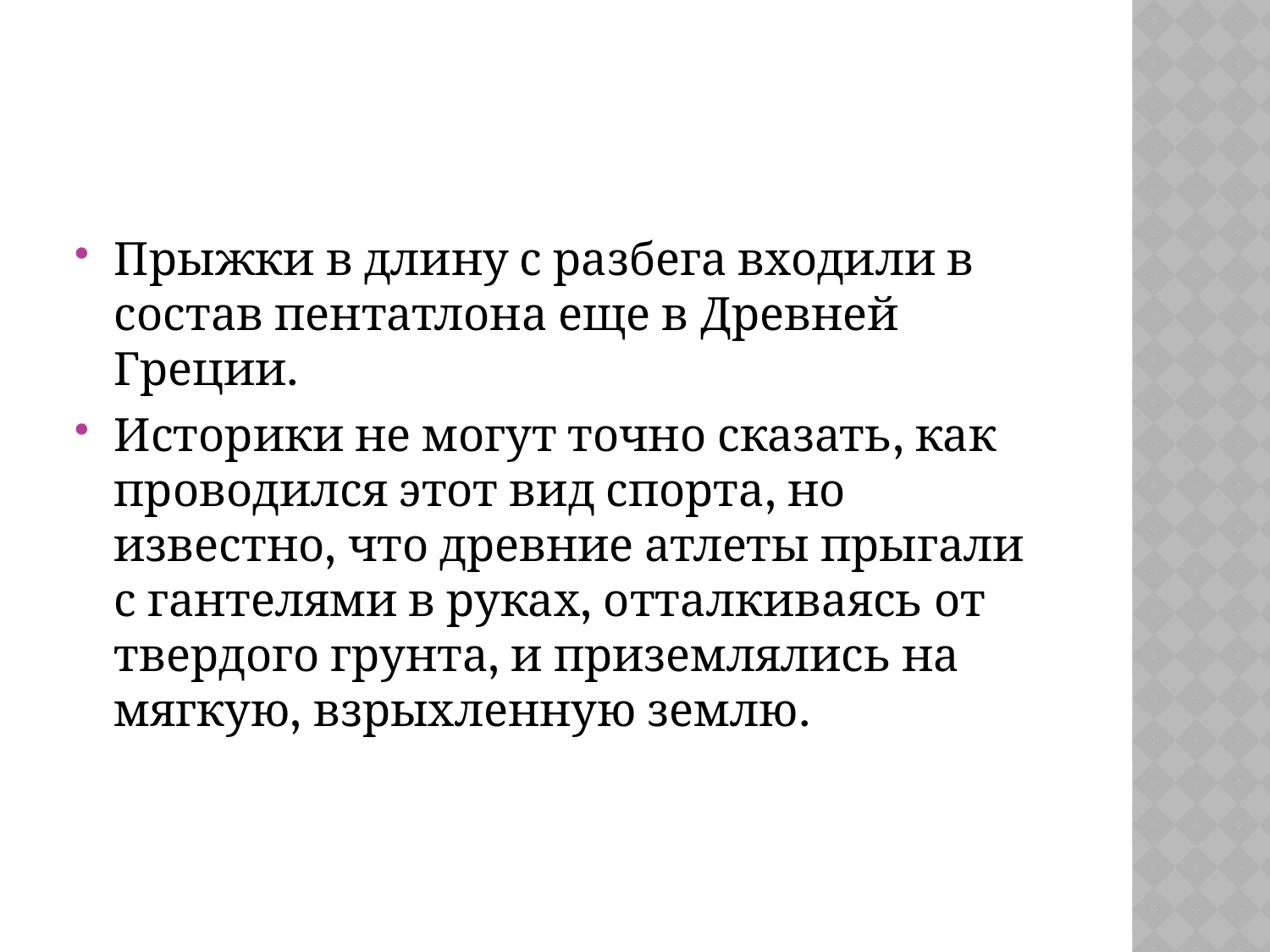

#
Прыжки в длину с разбега входили в состав пентатлона еще в Древней Греции.
Историки не могут точно сказать, как проводился этот вид спорта, но известно, что древние атлеты прыгали с гантелями в руках, отталкиваясь от твердого грунта, и приземлялись на мягкую, взрыхленную землю.